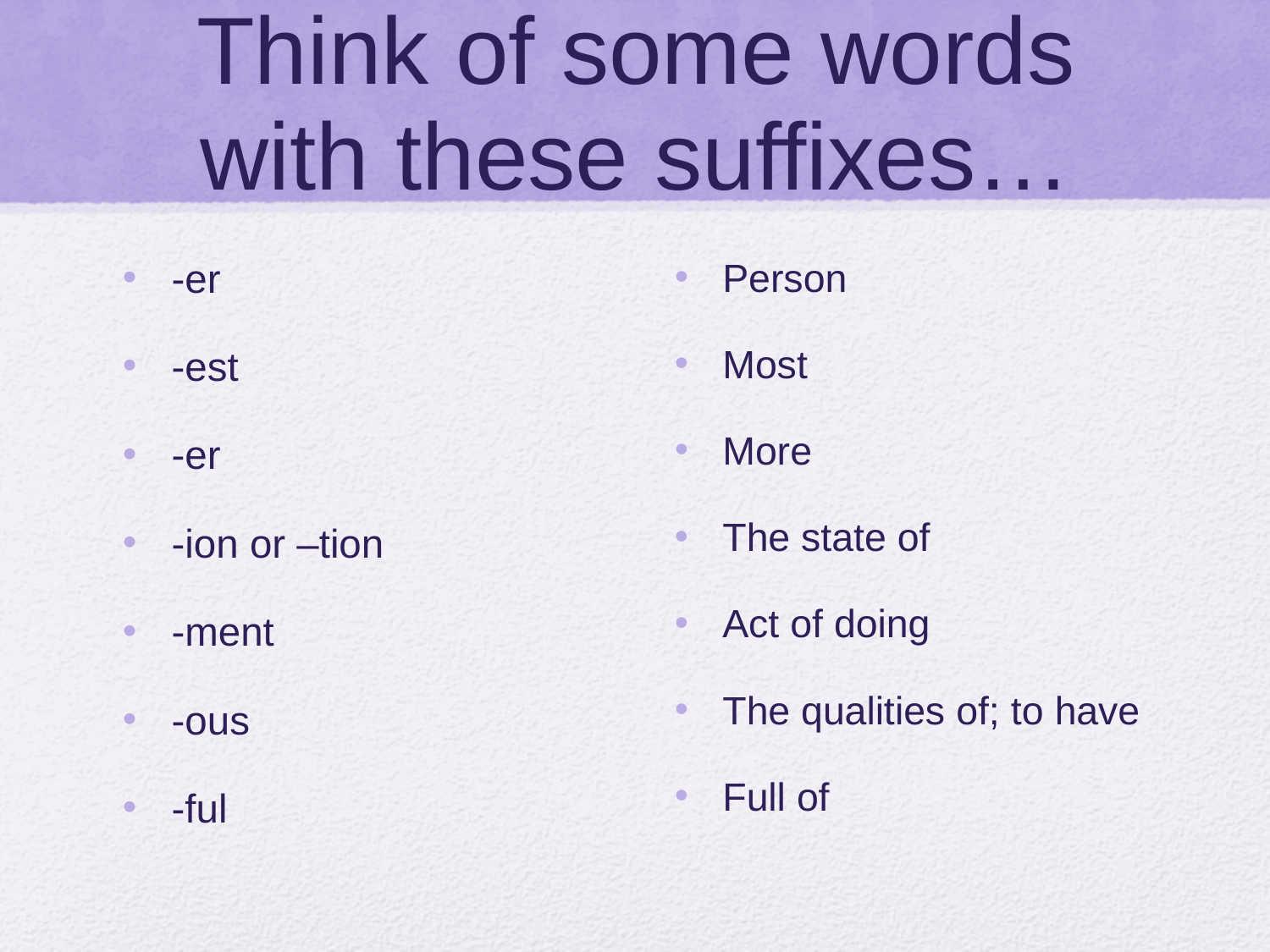

# Think of some words with these suffixes…
-er
-est
-er
-ion or –tion
-ment
-ous
-ful
Person
Most
More
The state of
Act of doing
The qualities of; to have
Full of